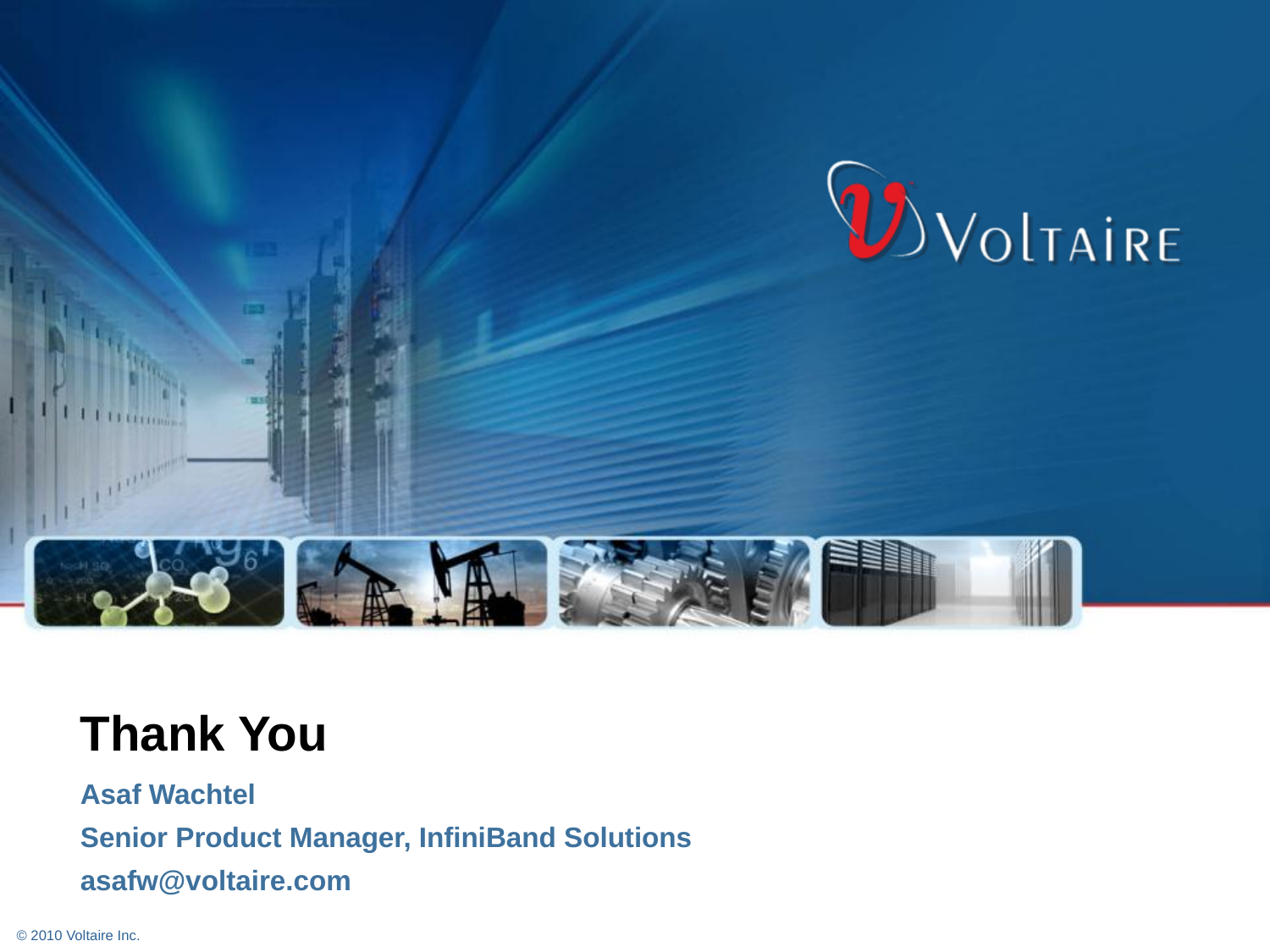

# Thank You
Asaf Wachtel
Senior Product Manager, InfiniBand Solutions
asafw@voltaire.com